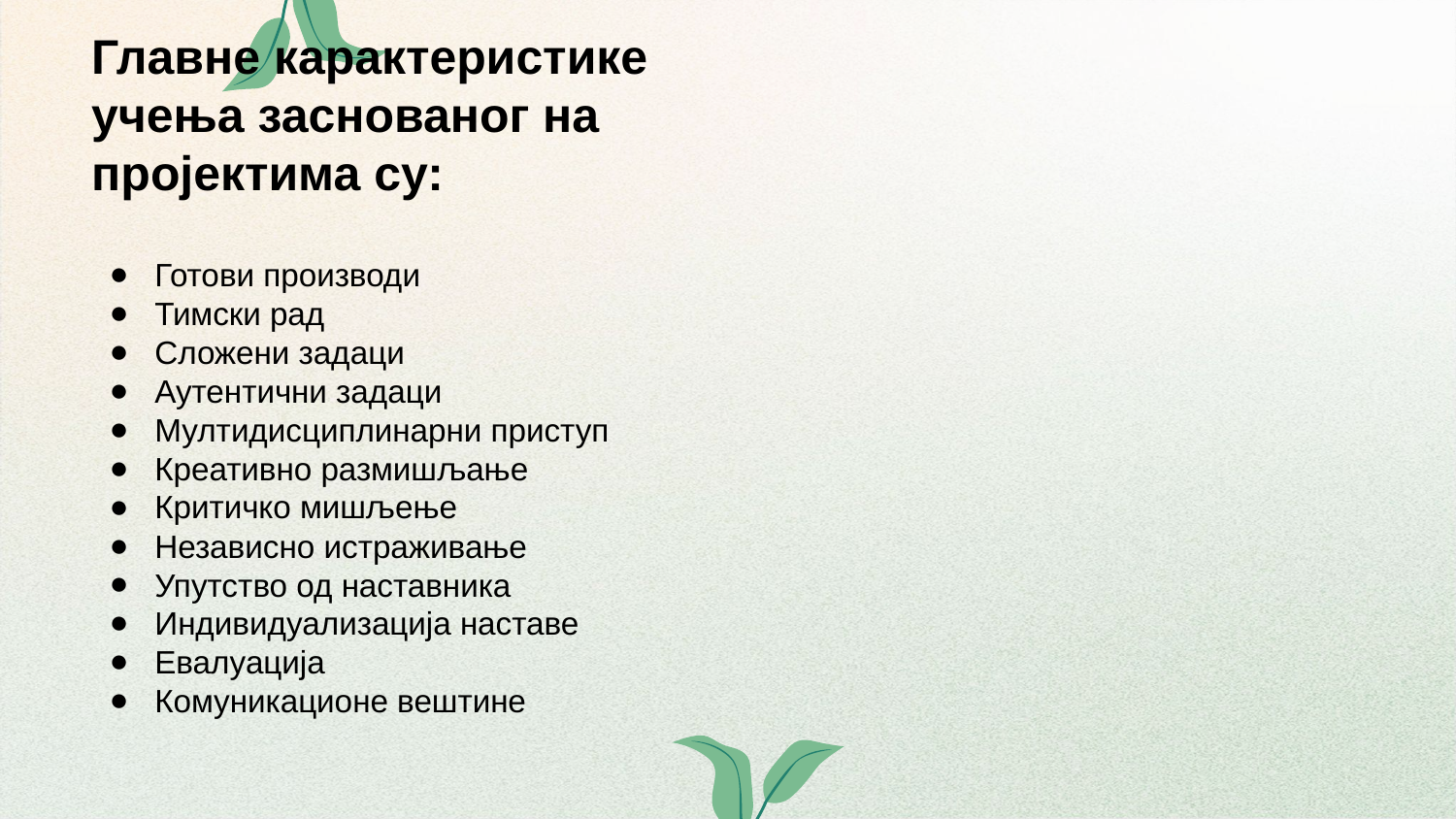

# Главне карактеристике учења заснованог на пројектима су:

Готови производи
Тимски рад
Сложени задаци
Аутентични задаци
Мултидисциплинарни приступ
Креативно размишљање
Критичко мишљење
Независно истраживање
Упутство од наставника
Индивидуализација наставе
Евалуација
Комуникационе вештине